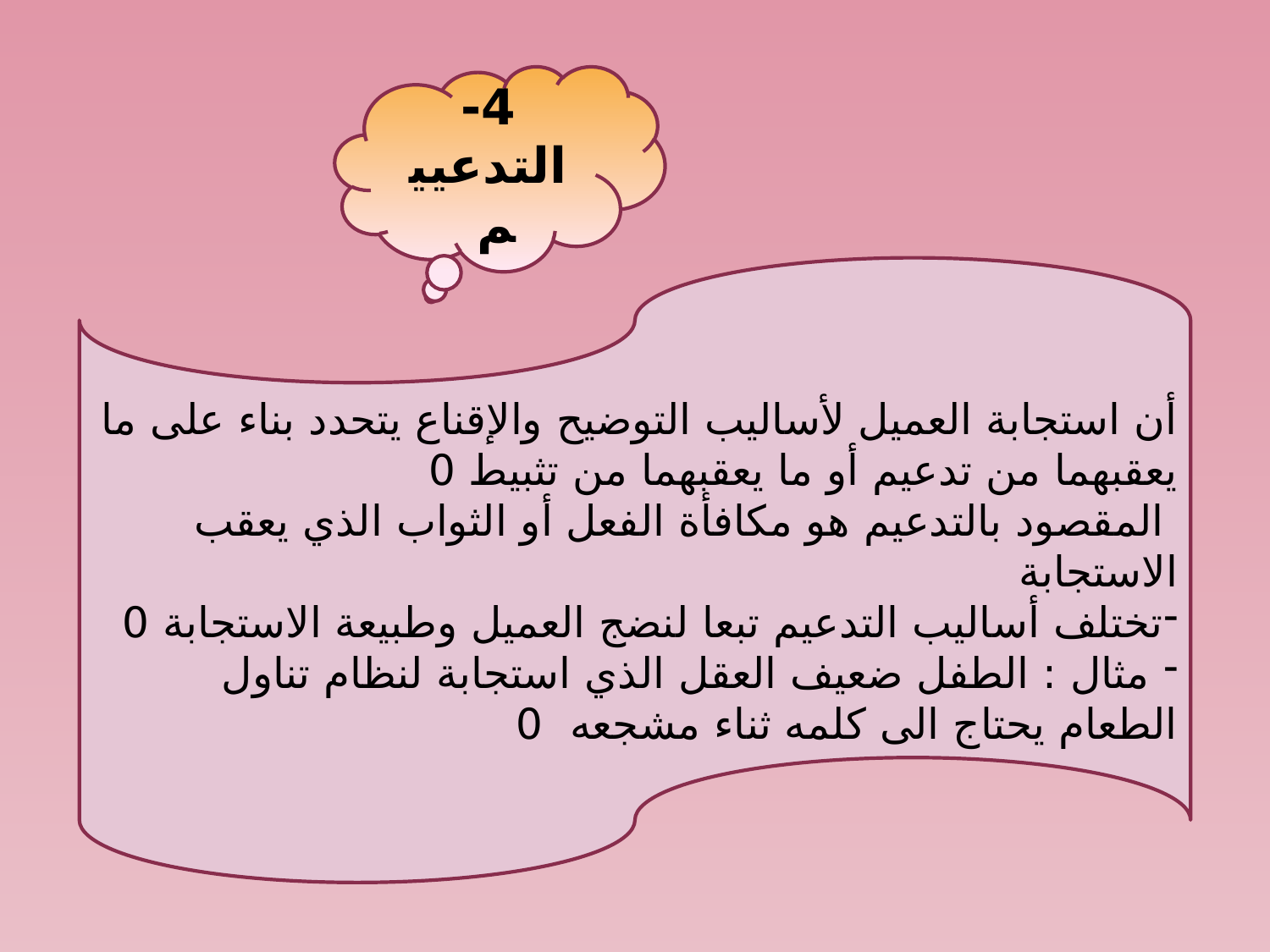

4- التدعييم
أن استجابة العميل لأساليب التوضيح والإقناع يتحدد بناء على ما يعقبهما من تدعيم أو ما يعقبهما من تثبيط 0
 المقصود بالتدعيم هو مكافأة الفعل أو الثواب الذي يعقب الاستجابة
تختلف أساليب التدعيم تبعا لنضج العميل وطبيعة الاستجابة 0
 مثال : الطفل ضعيف العقل الذي استجابة لنظام تناول الطعام يحتاج الى كلمه ثناء مشجعه  0